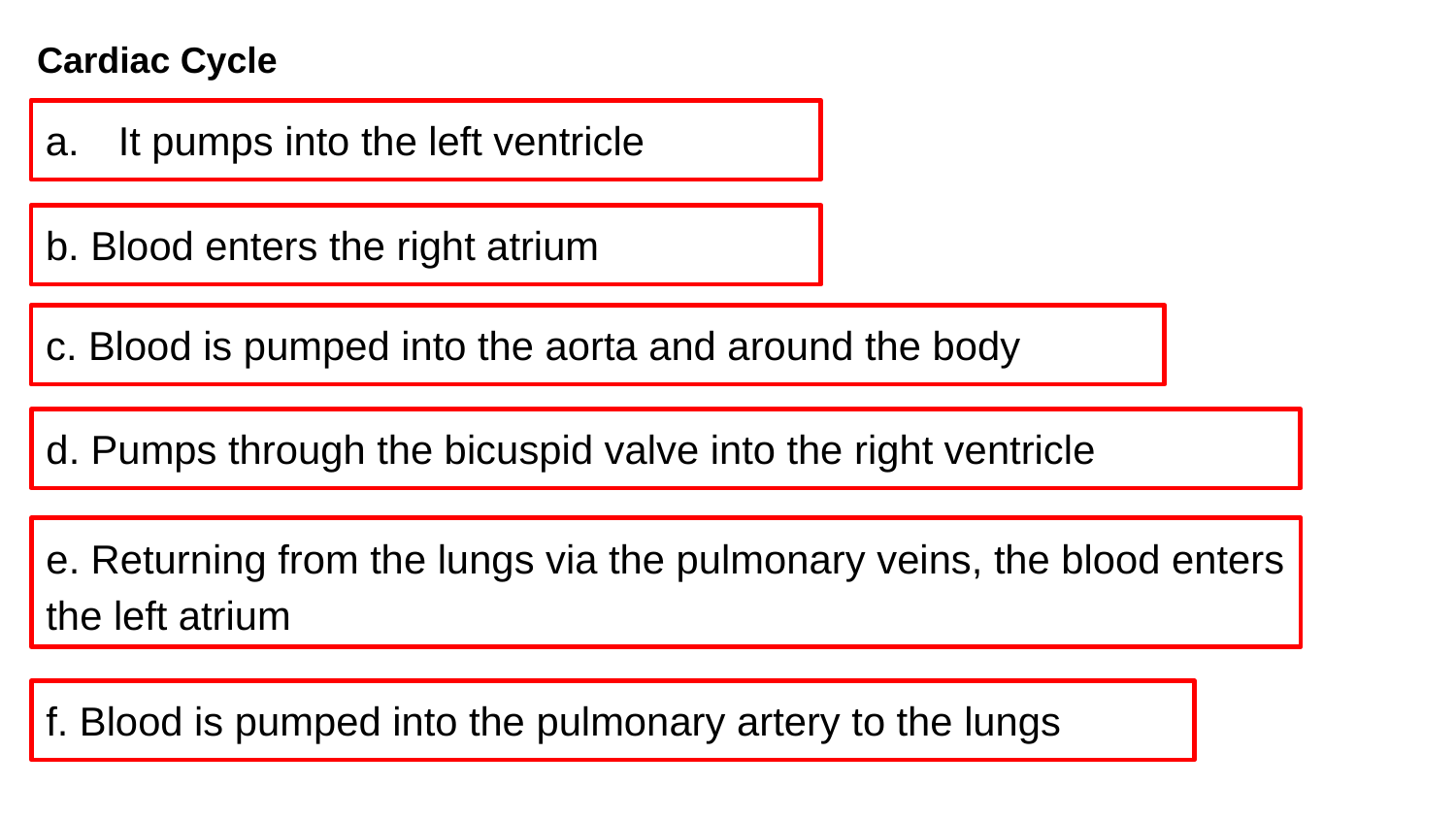

# Cardiac Cycle
It pumps into the left ventricle
b. Blood enters the right atrium
c. Blood is pumped into the aorta and around the body

d. Pumps through the bicuspid valve into the right ventricle
e. Returning from the lungs via the pulmonary veins, the blood enters the left atrium
f. Blood is pumped into the pulmonary artery to the lungs